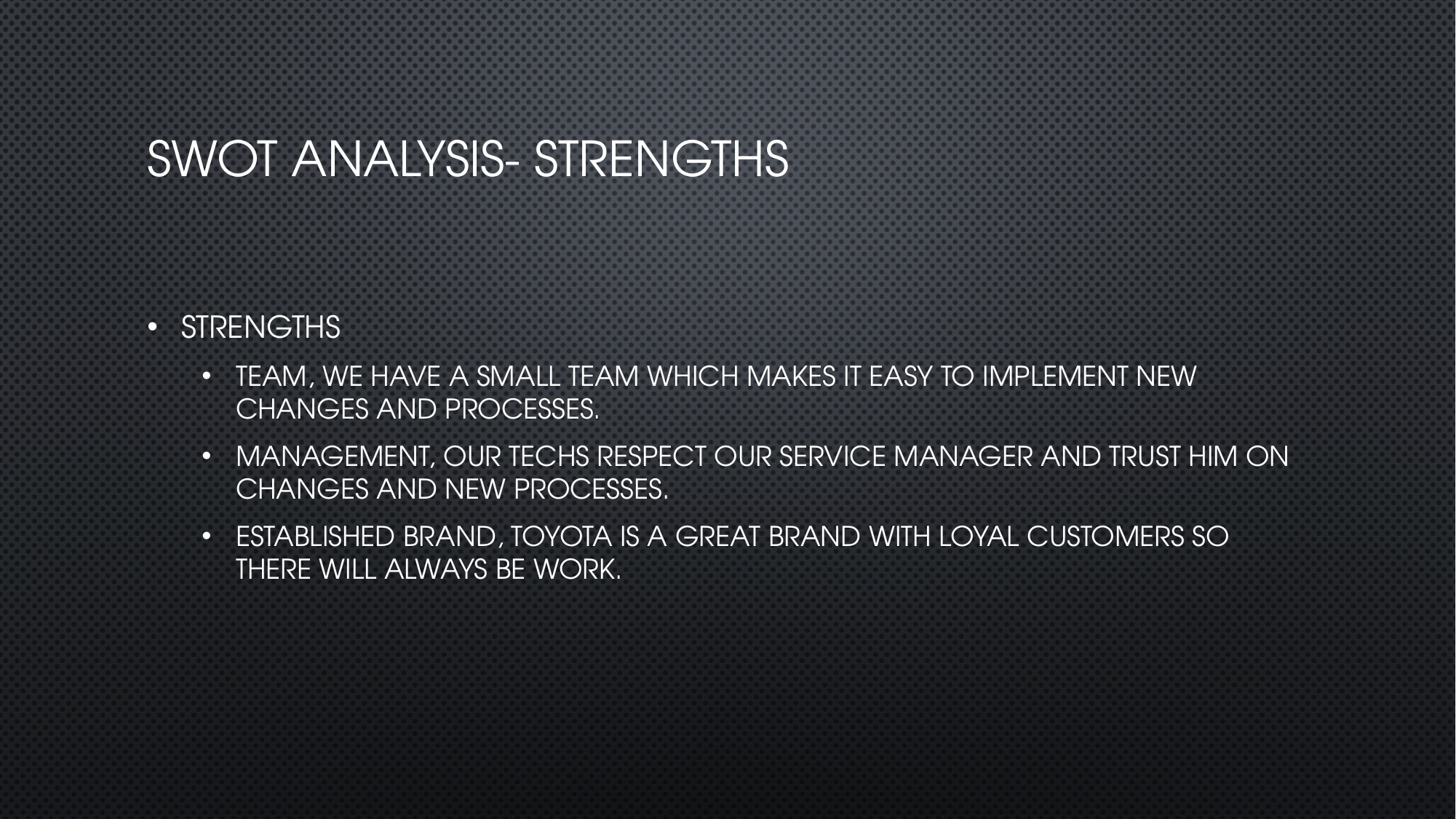

# SWOT Analysis- Strengths
Strengths
Team, we have a small team which makes it easy to implement new changes and processes.
Management, our techs respect our service manager and trust him on changes and new processes.
Established brand, Toyota is a great brand with loyal customers so there will always be work.